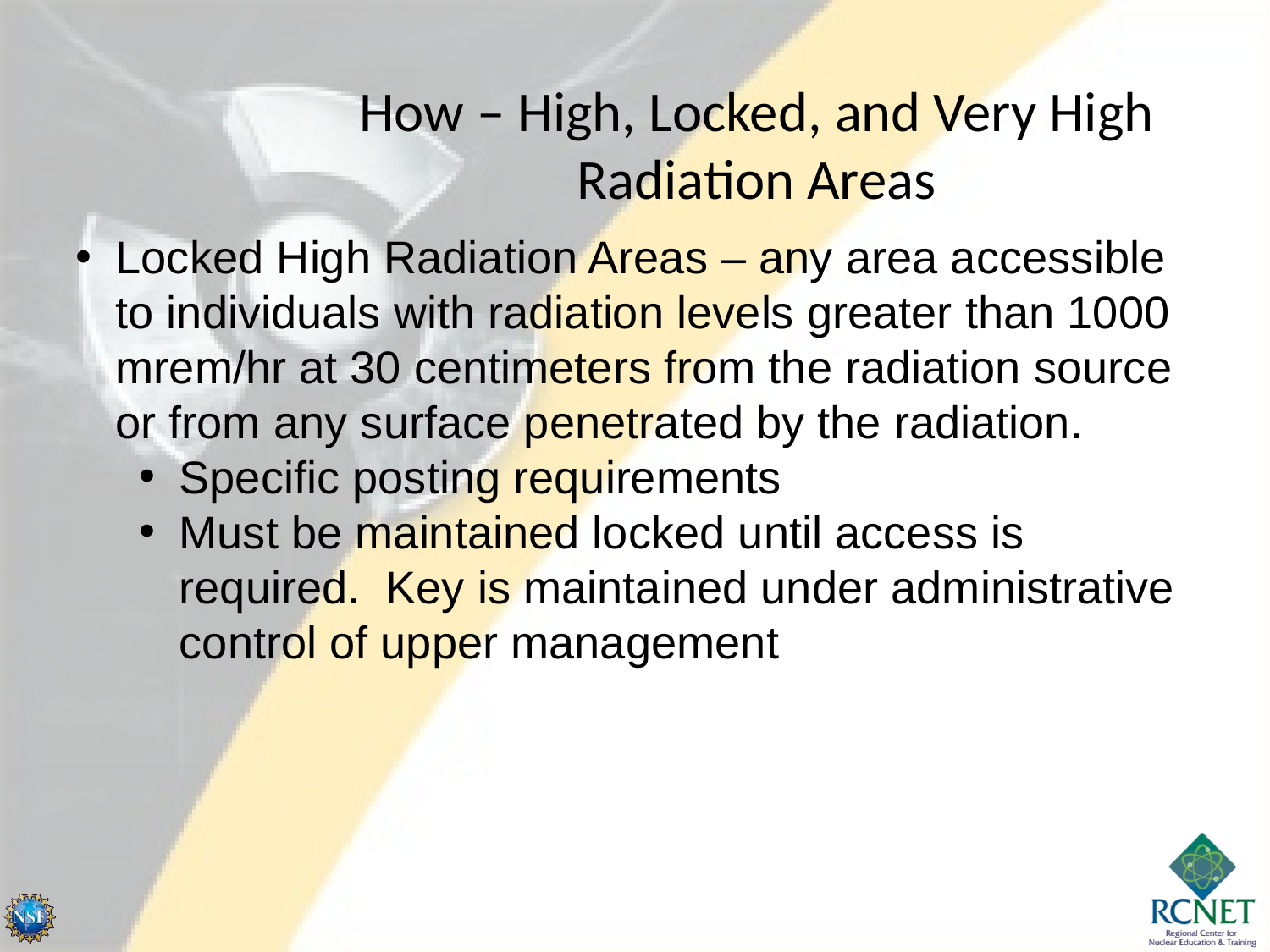

How – High, Locked, and Very High Radiation Areas
Locked High Radiation Areas – any area accessible to individuals with radiation levels greater than 1000 mrem/hr at 30 centimeters from the radiation source or from any surface penetrated by the radiation.
Specific posting requirements
Must be maintained locked until access is required.  Key is maintained under administrative control of upper management